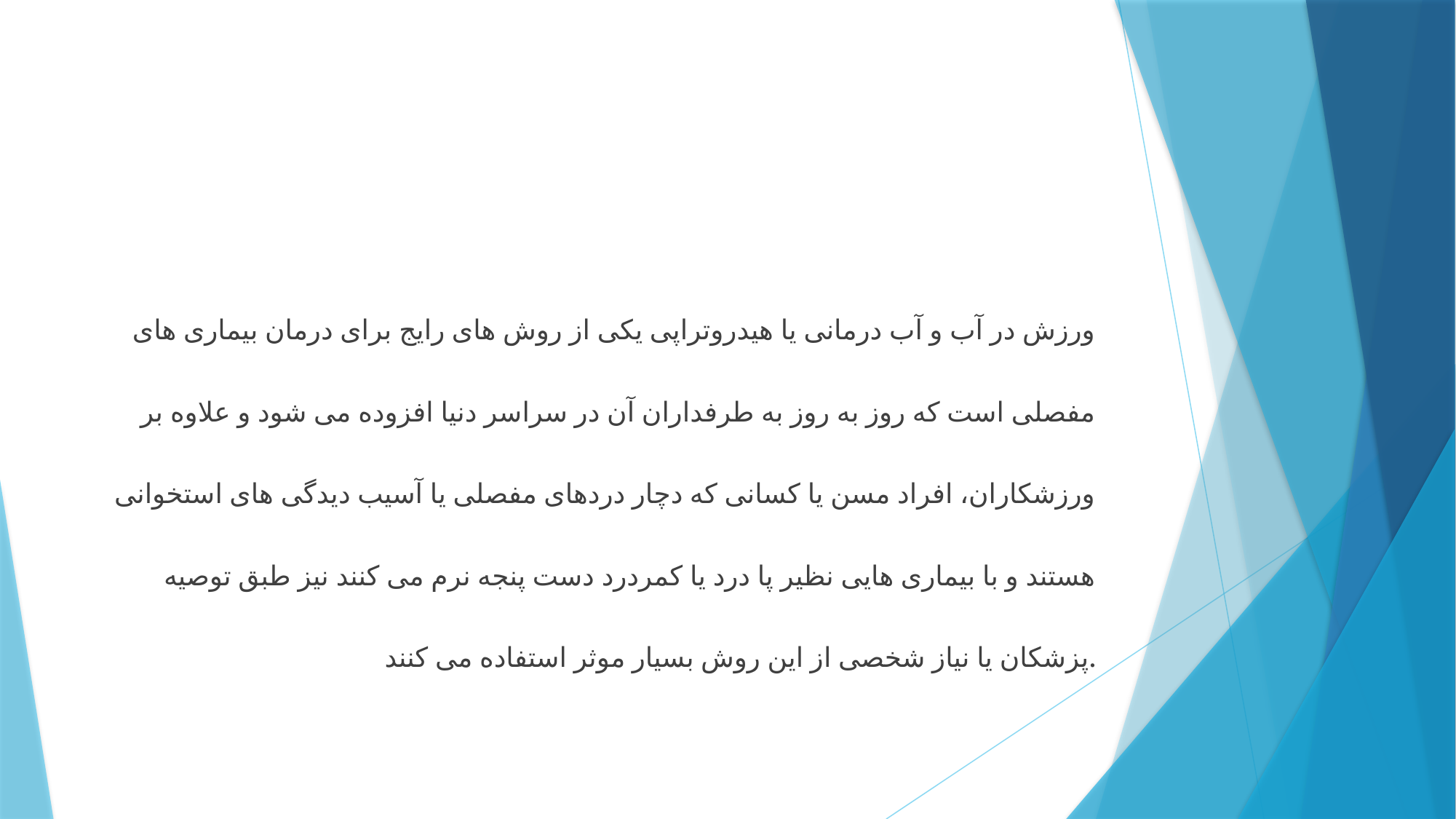

ورزش در آب و آب درمانی یا هیدروتراپی یکی از روش های رایج برای درمان بیماری های مفصلی است که روز به روز به طرفداران آن در سراسر دنیا افزوده می شود و علاوه بر ورزشکاران، افراد مسن یا کسانی که دچار دردهای مفصلی یا آسیب دیدگی های استخوانی هستند و با بیماری هایی نظیر پا درد یا کمردرد دست پنجه نرم می کنند نیز طبق توصیه پزشکان یا نیاز شخصی از این روش بسیار موثر استفاده می کنند.